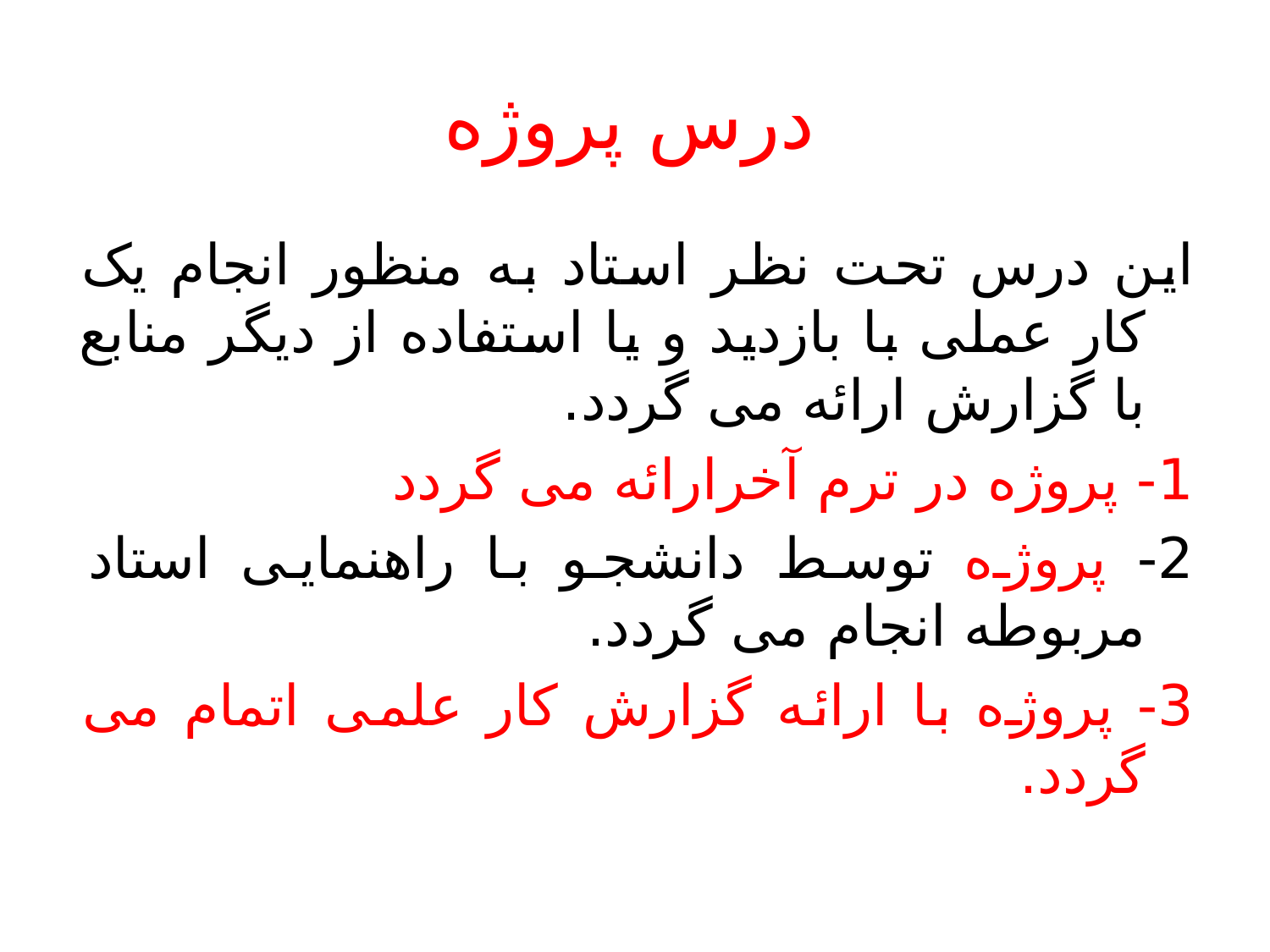

# درس پروژه
این درس تحت نظر استاد به منظور انجام یک کار عملی با بازدید و یا استفاده از دیگر منابع با گزارش ارائه می گردد.
1- پروژه در ترم آخرارائه می گردد
2- پروژه توسط دانشجو با راهنمایی استاد مربوطه انجام می گردد.
3- پروژه با ارائه گزارش کار علمی اتمام می گردد.